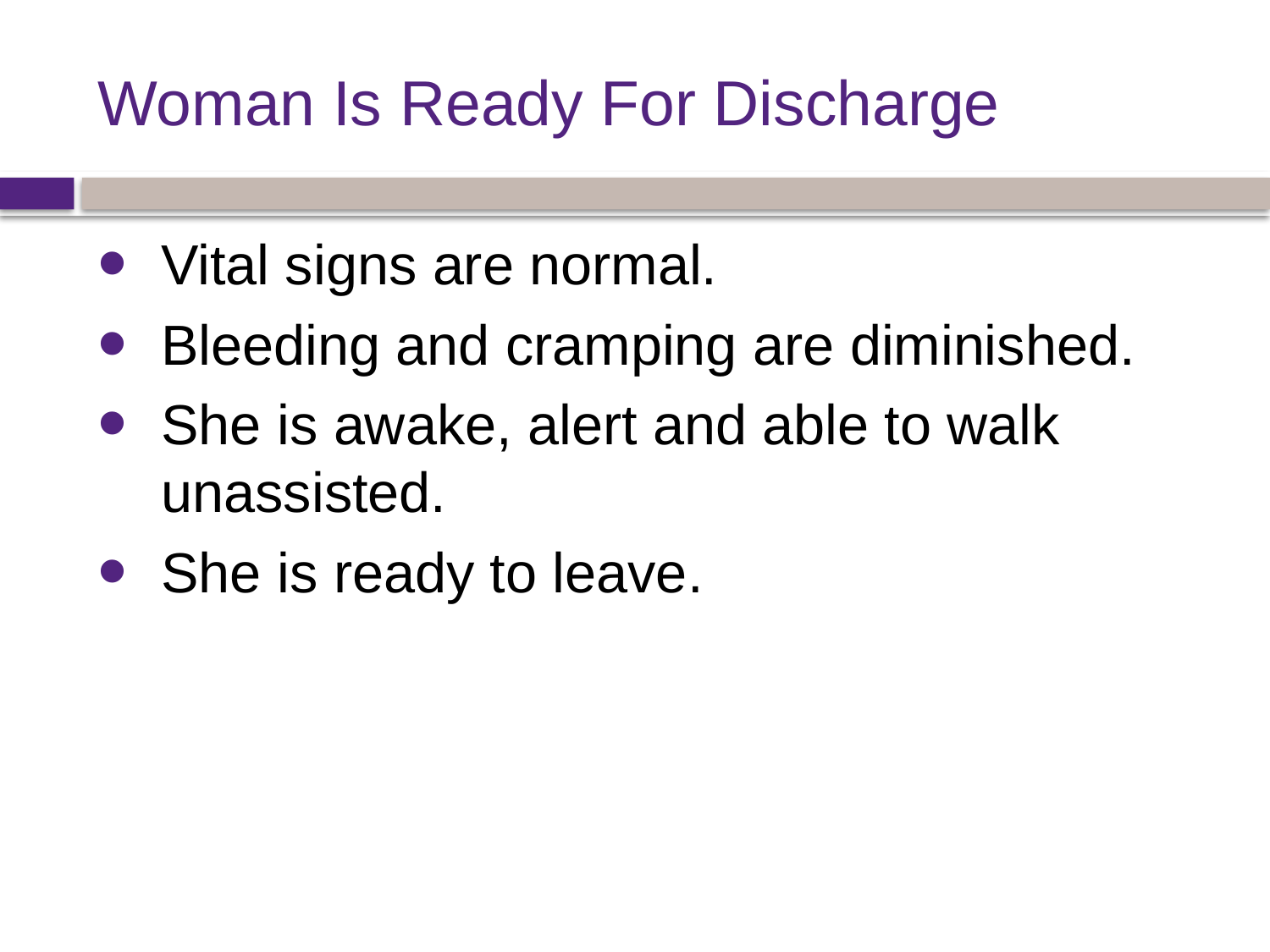

# Woman Is Ready For Discharge
Vital signs are normal.
Bleeding and cramping are diminished.
She is awake, alert and able to walk unassisted.
She is ready to leave.